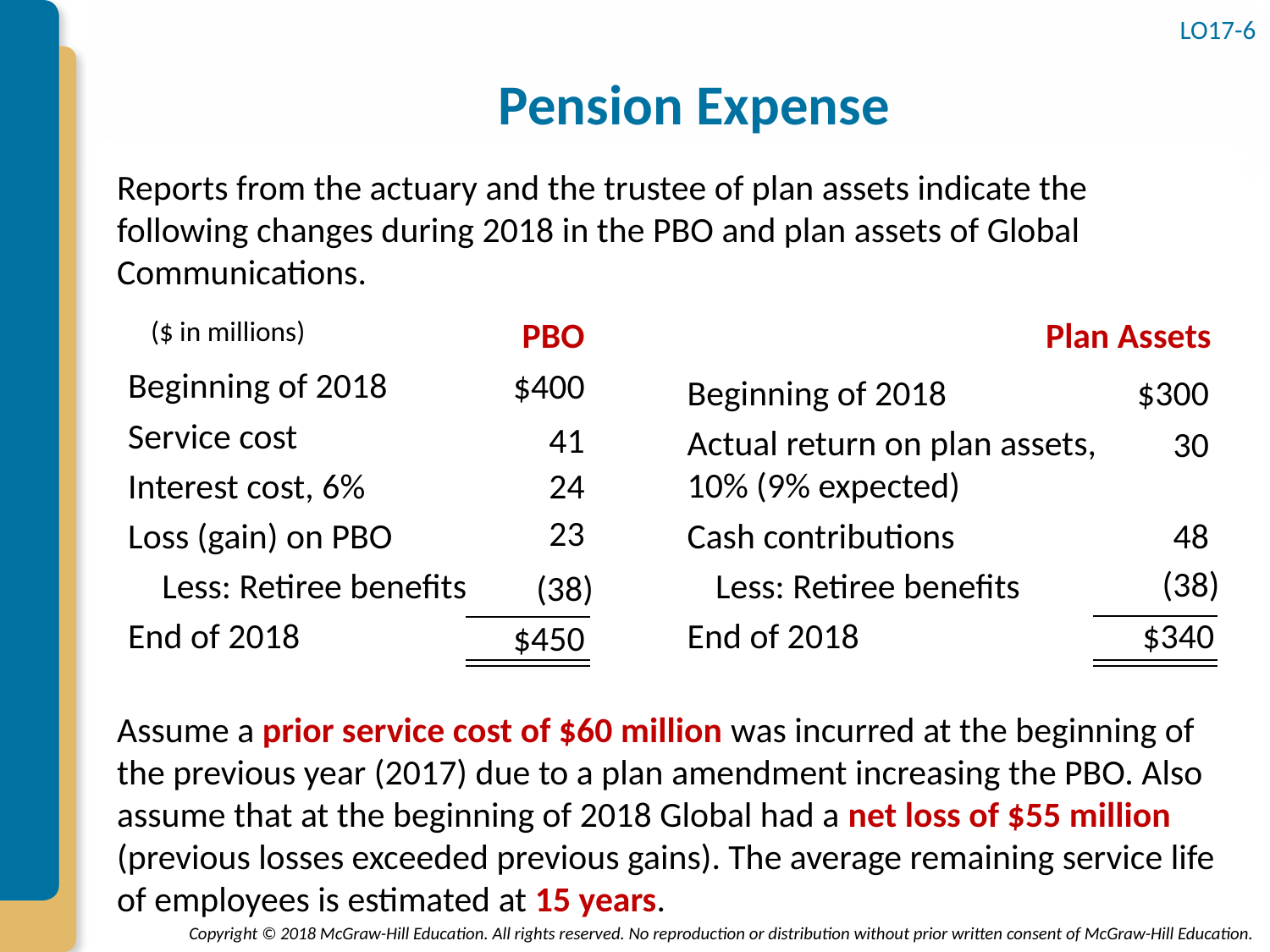

# Pension Expense
LO17-6
Reports from the actuary and the trustee of plan assets indicate the following changes during 2018 in the PBO and plan assets of Global Communications.
($ in millions)
PBO
Plan Assets
Beginning of 2018
$400
Beginning of 2018
$300
Service cost
41
Actual return on plan assets,
10% (9% expected)
30
24
Interest cost, 6%
23
48
Cash contributions
Loss (gain) on PBO
(38)
Less: Retiree benefits
Less: Retiree benefits
(38)
End of 2018
End of 2018
$340
$450
Assume a prior service cost of $60 million was incurred at the beginning of the previous year (2017) due to a plan amendment increasing the PBO. Also assume that at the beginning of 2018 Global had a net loss of $55 million (previous losses exceeded previous gains). The average remaining service life of employees is estimated at 15 years.